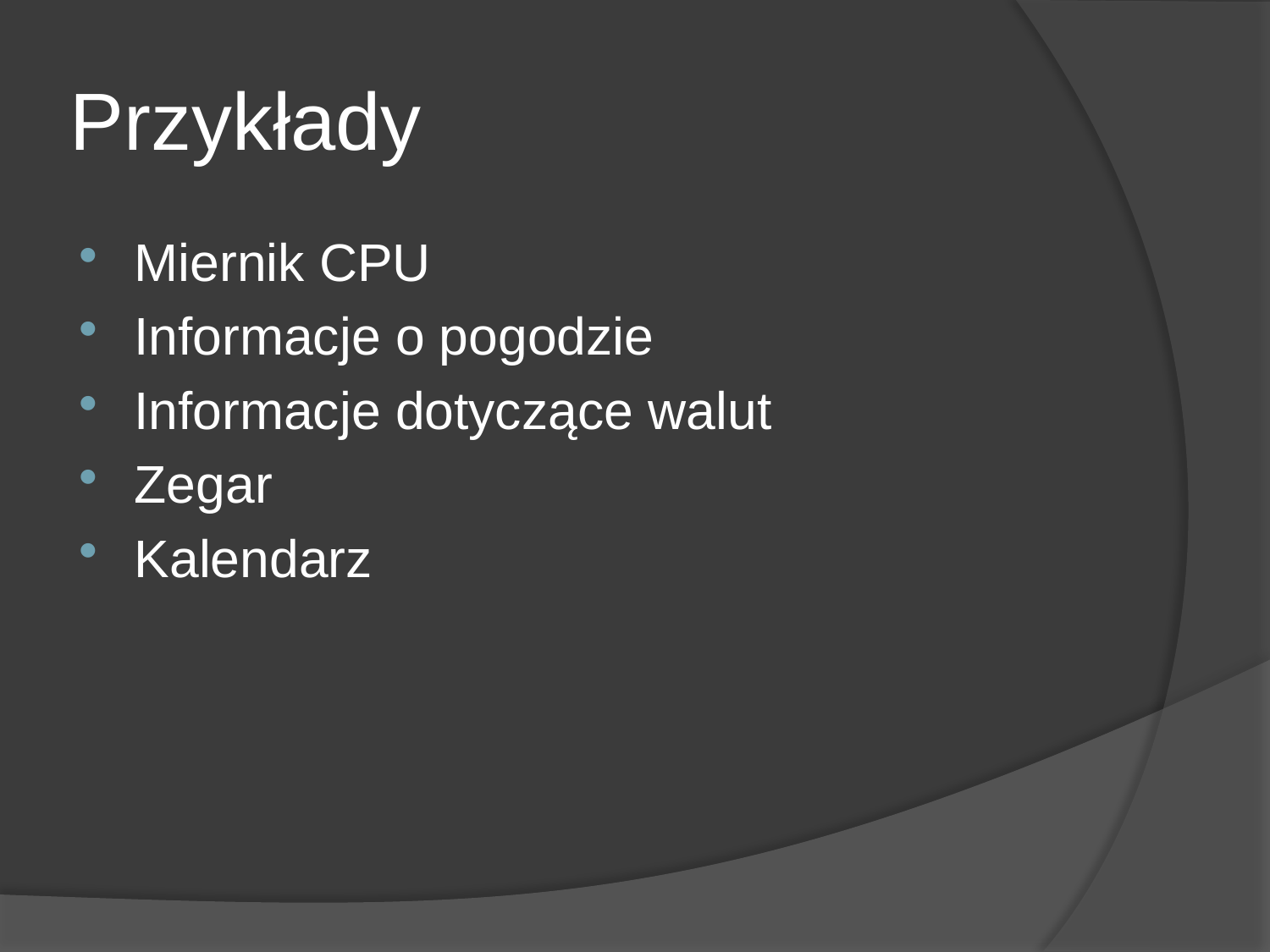

# Przykłady
Miernik CPU
Informacje o pogodzie
Informacje dotyczące walut
Zegar
Kalendarz